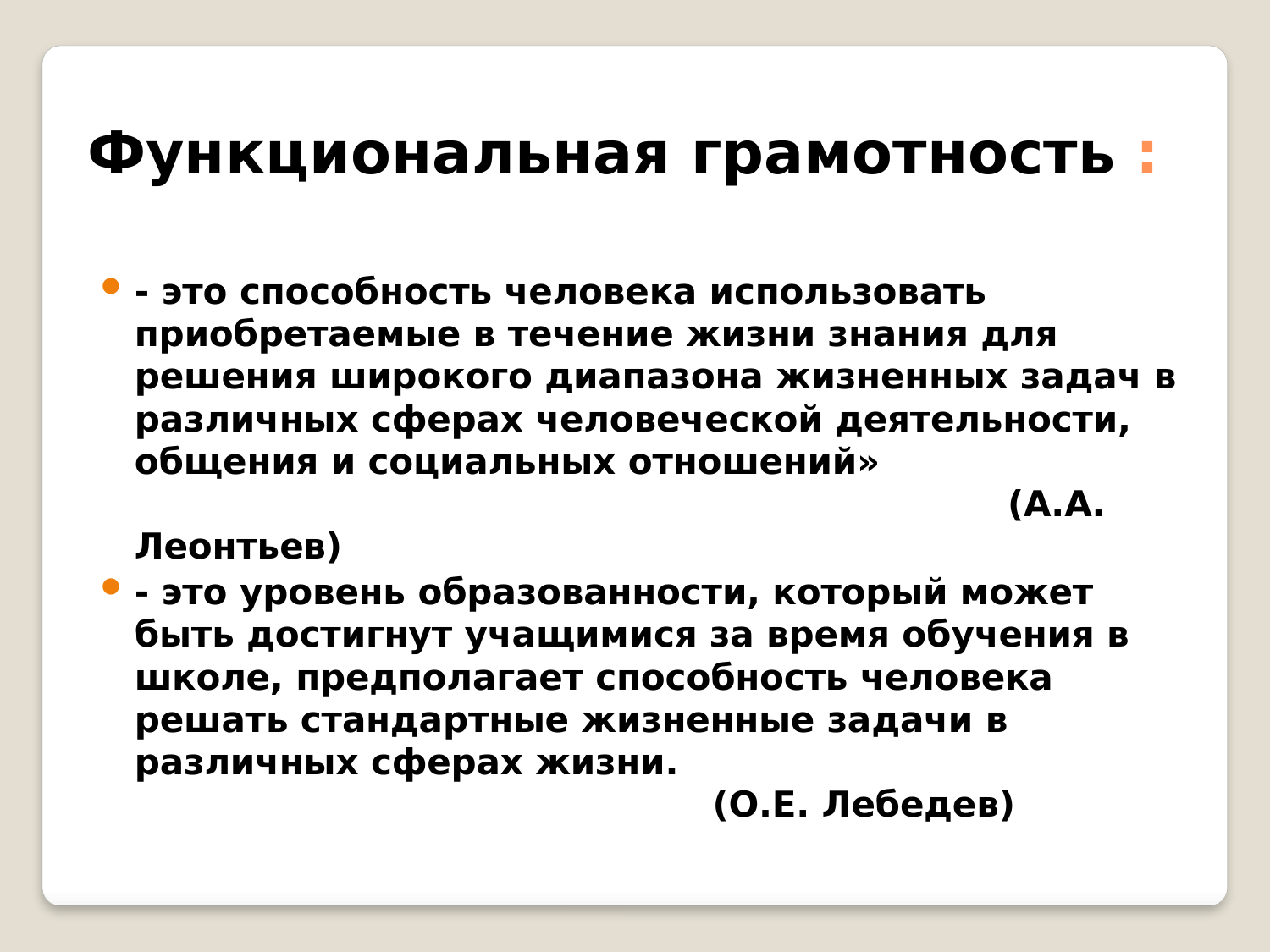

Функциональная грамотность :
- это способность человека использовать приобретаемые в течение жизни знания для решения широкого диапазона жизненных задач в различных сферах человеческой деятельности, общения и социальных отношений»                                                                                                  (А.А. Леонтьев)
- это уровень образованности, который может быть достигнут учащимися за время обучения в школе, предполагает способность человека решать стандартные жизненные задачи в различных сферах жизни.                                                                                          (О.Е. Лебедев)